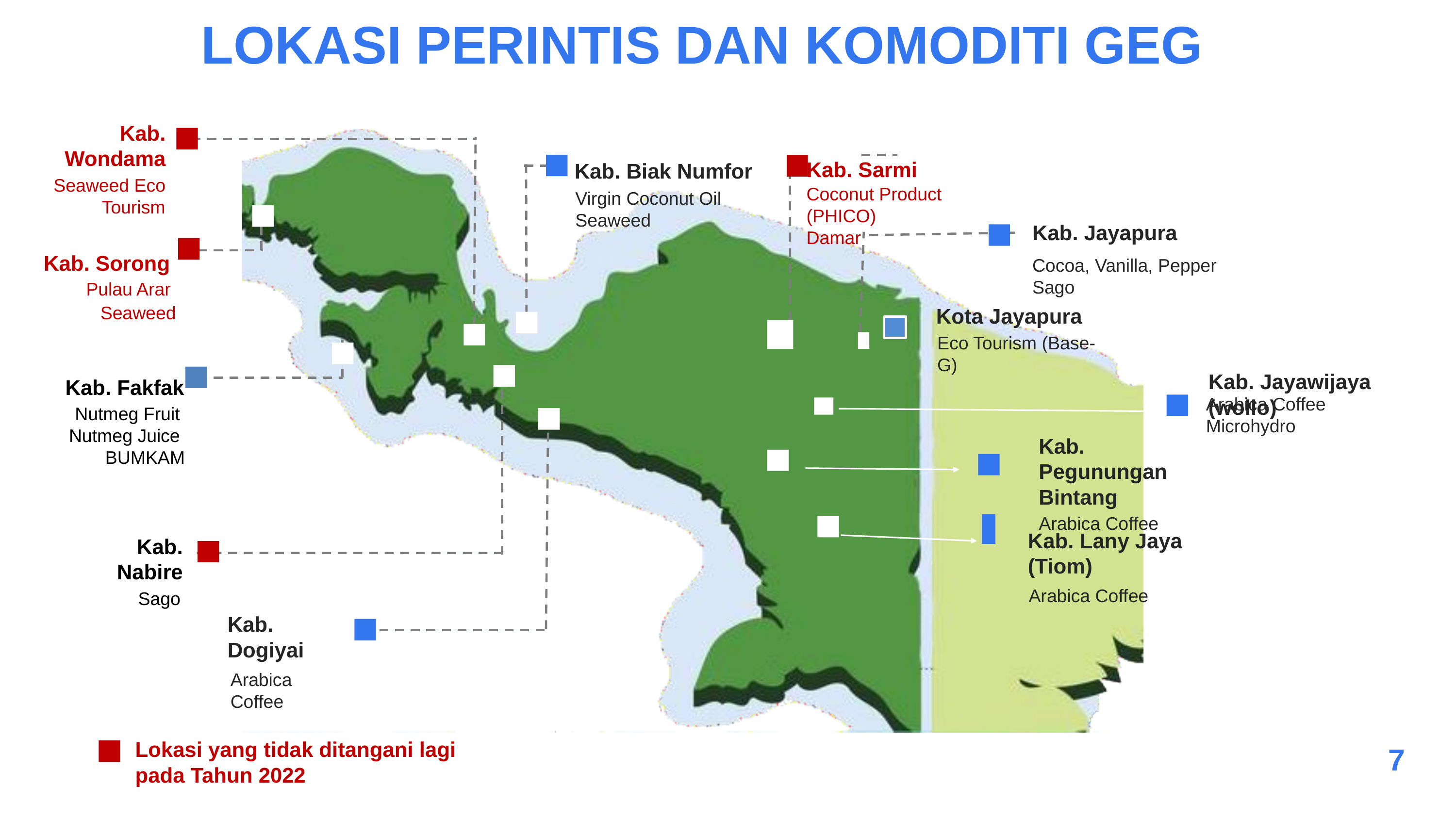

# LOKASI PERINTIS DAN KOMODITI GEG
Kab. Wondama
Seaweed Eco
Tourism

Kab. Biak Numfor
Virgin Coconut Oil Seaweed
Kab. Sarmi
Coconut Product (PHICO)
Damar

Kab. Jayapura
Cocoa, Vanilla, Pepper Sago
Kab. Sorong  Pulau Arar  Seaweed
Kota Jayapura
Eco Tourism (Base-G)
Kab. Jayawijaya (wollo)
Kab. Fakfak
Nutmeg Fruit  Nutmeg Juice  BUMKAM
Arabica Coffee Microhydro

Kab. Pegunungan
Bintang
Arabica Coffee
Kab. Lany Jaya (Tiom)
Arabica Coffee
Kab. Nabire
Sago
Kab. Dogiyai
Arabica Coffee
Lokasi yang tidak ditangani lagi pada Tahun 2022
7